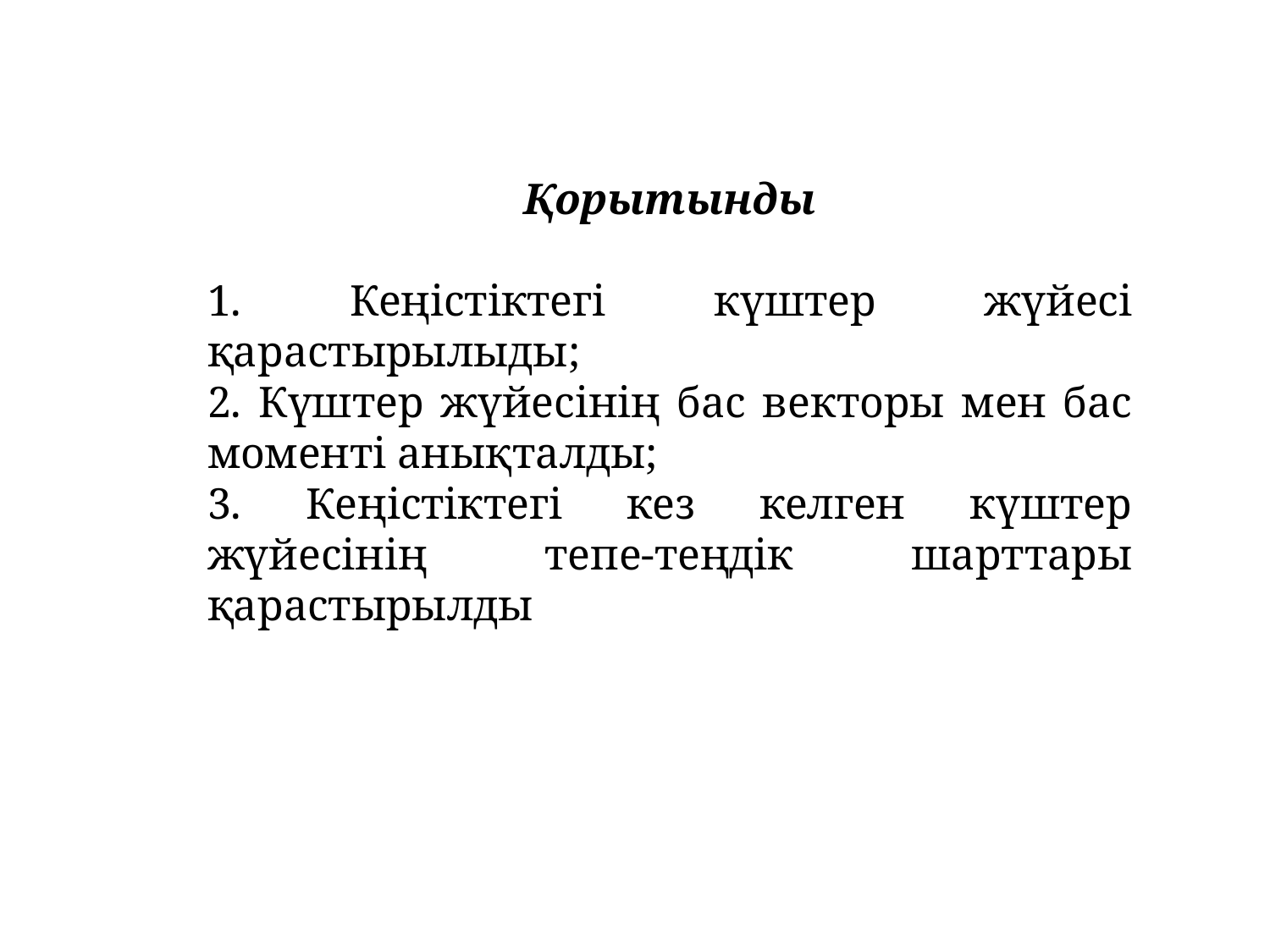

Қорытынды

1. Кеңістіктегі күштер жүйесі қарастырылыды;
2. Күштер жүйесінің бас векторы мен бас моменті анықталды;
3. Кеңістіктегі кез келген күштер жүйесінің тепе-теңдік шарттары қарастырылды